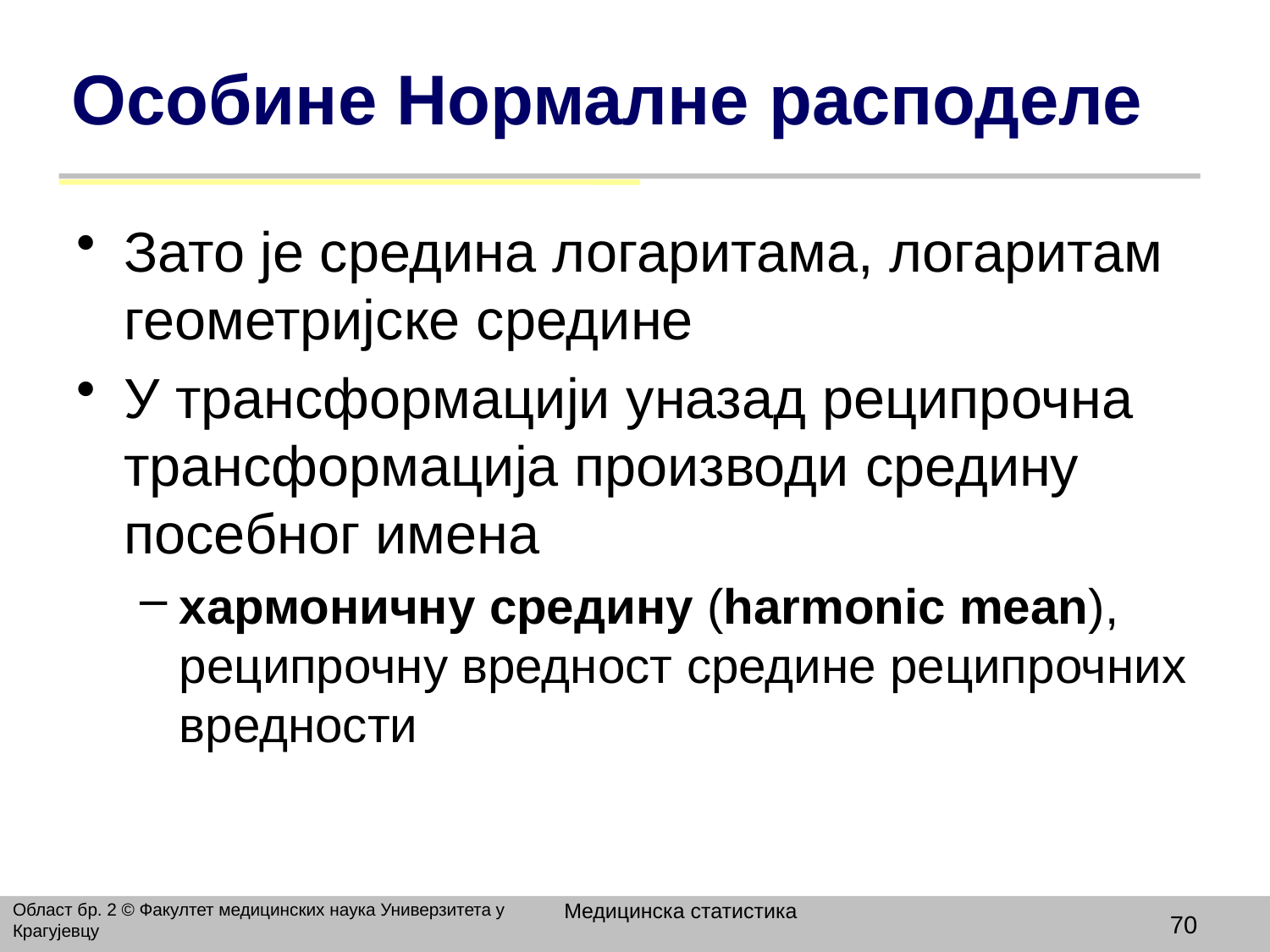

# Особине Нормалне расподеле
Зато је средина логаритама, логаритам геометријске средине
У трансформацији уназад реципрочна трансформација производи средину посебног имена
хармоничну средину (harmonic mean), реципрочну вредност средине реципрочних вредности
Медицинска статистика
Област бр. 2 © Факултет медицинских наука Универзитета у Крагујевцу
70